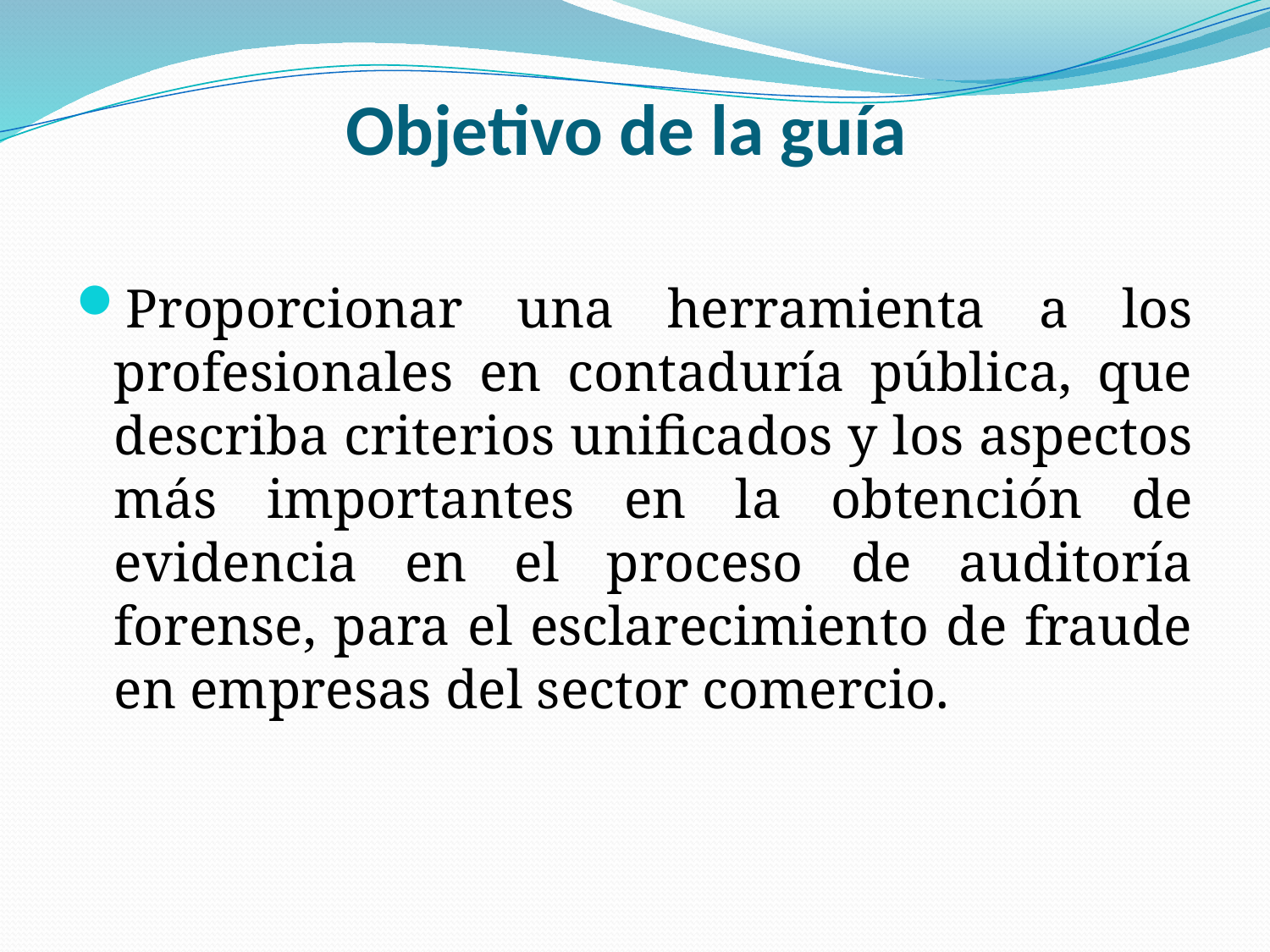

# Objetivo de la guía
Proporcionar una herramienta a los profesionales en contaduría pública, que describa criterios unificados y los aspectos más importantes en la obtención de evidencia en el proceso de auditoría forense, para el esclarecimiento de fraude en empresas del sector comercio.